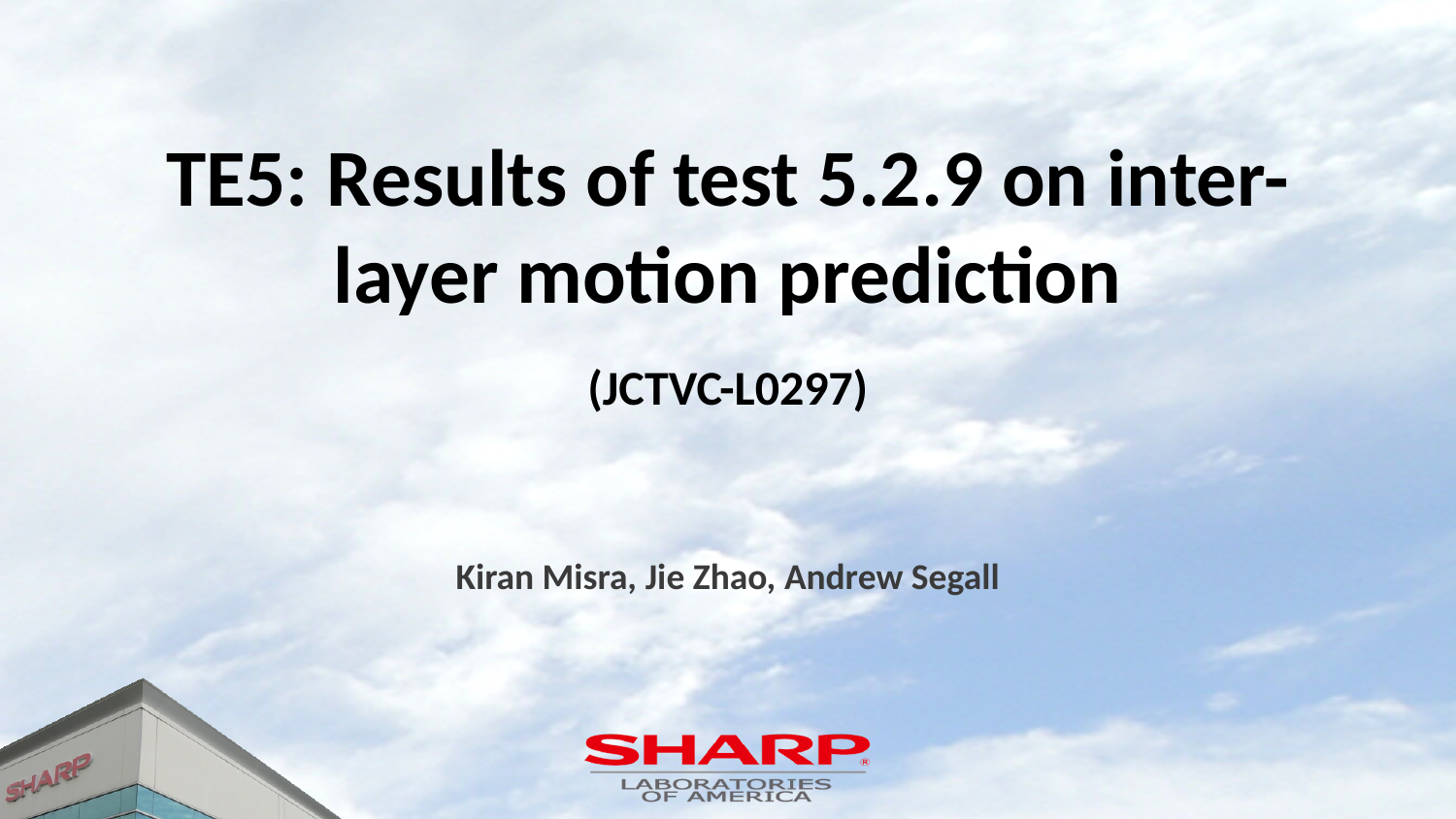

# TE5: Results of test 5.2.9 on inter-layer motion prediction
(JCTVC-L0297)
Kiran Misra, Jie Zhao, Andrew Segall